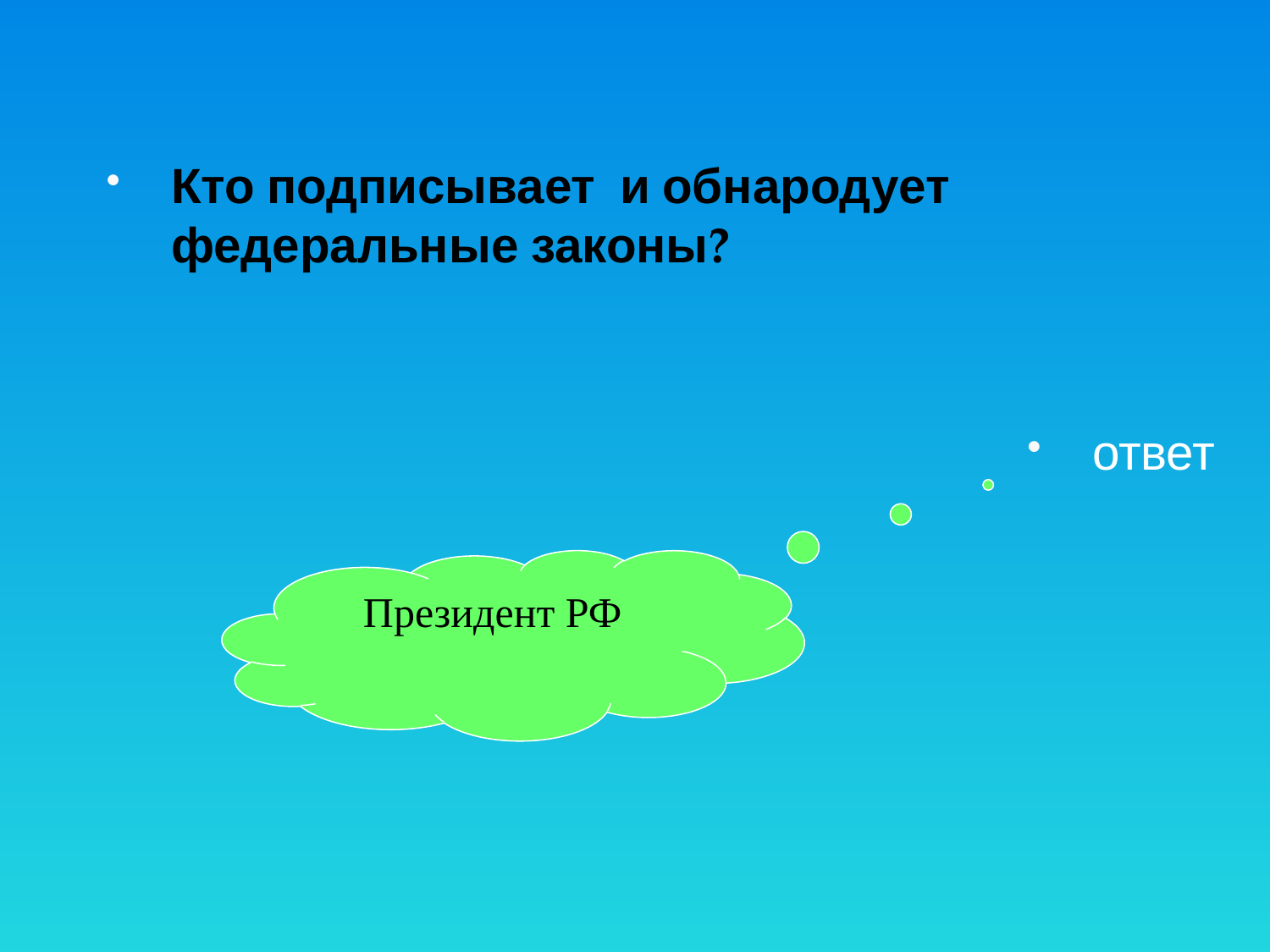

Кто подписывает  и обнародует федеральные законы?

ответ
Президент РФ